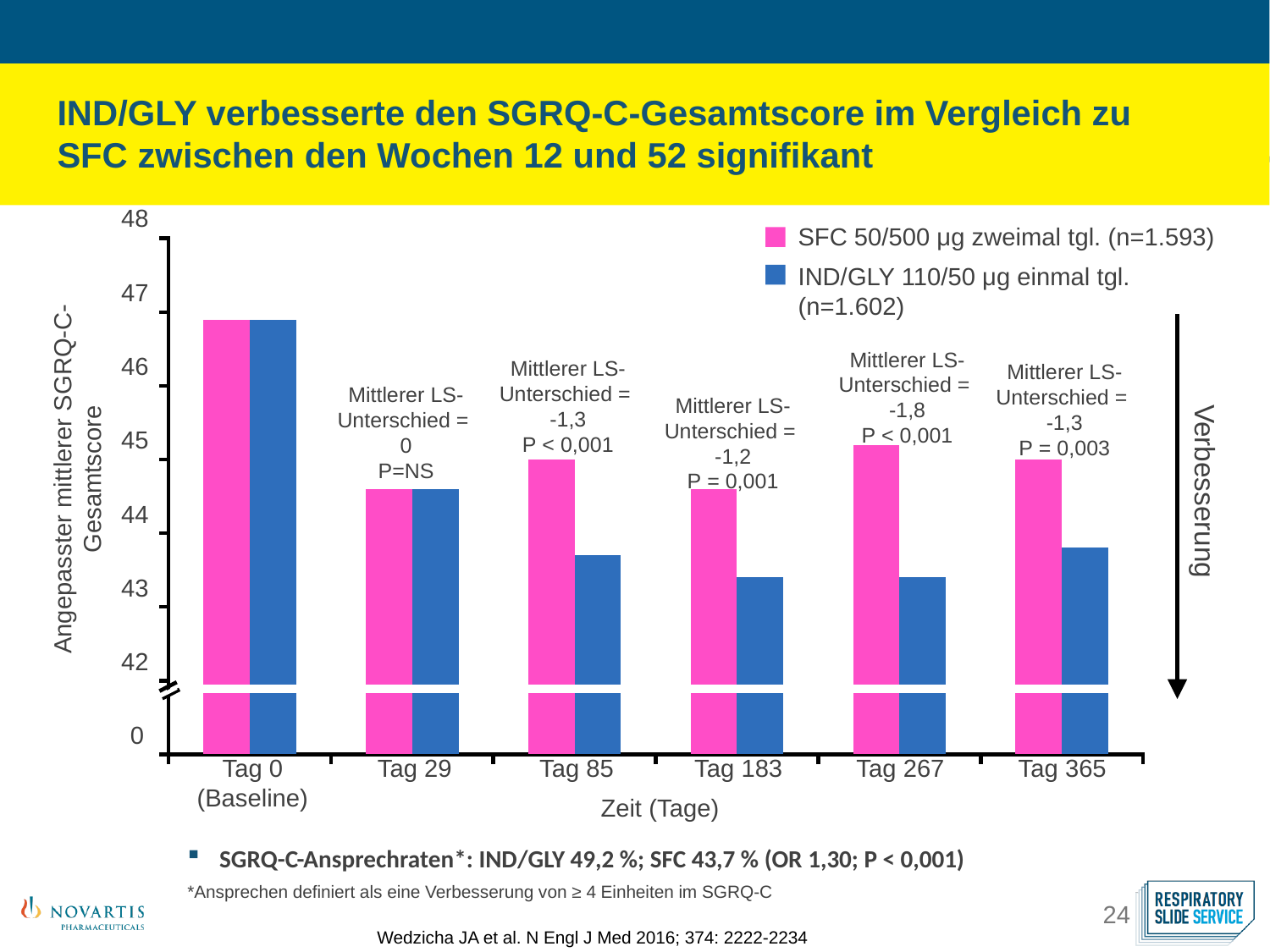

IND/GLY verbesserte den SGRQ-C-Gesamtscore im Vergleich zu SFC zwischen den Wochen 12 und 52 signifikant

### Chart

| Category | SFC 50/500 μg b.i.d. | IND/GLY 110/50 μg q.d. |
|---|---|---|
| Change from baseline | 46.9 | 46.9 |
48
SFC 50/500 μg zweimal tgl. (n=1.593)

IND/GLY 110/50 μg einmal tgl. (n=1.602)

47
Mittlerer LS-Unterschied = -1,8
P < 0,001
Mittlerer LS-Unterschied = 
-1,3
P < 0,001
46
Mittlerer LS-Unterschied = 
-1,3
P = 0,003
Mittlerer LS-Unterschied = 0
P=NS
Mittlerer LS-Unterschied = 
-1,2
P = 0,001
45
Angepasster mittlerer SGRQ-C-Gesamtscore
Verbesserung
44
43
42

0
41
Tag 0 (Baseline)
Tag 29
Tag 85
Tag 183
Tag 267
Tag 365
Zeit (Tage)
SGRQ-C-Ansprechraten*: IND/GLY 49,2 %; SFC 43,7 % (OR 1,30; P < 0,001)
*Ansprechen definiert als eine Verbesserung von ≥ 4 Einheiten im SGRQ-C
Wedzicha JA et al. N Engl J Med 2016; 374: 2222-2234